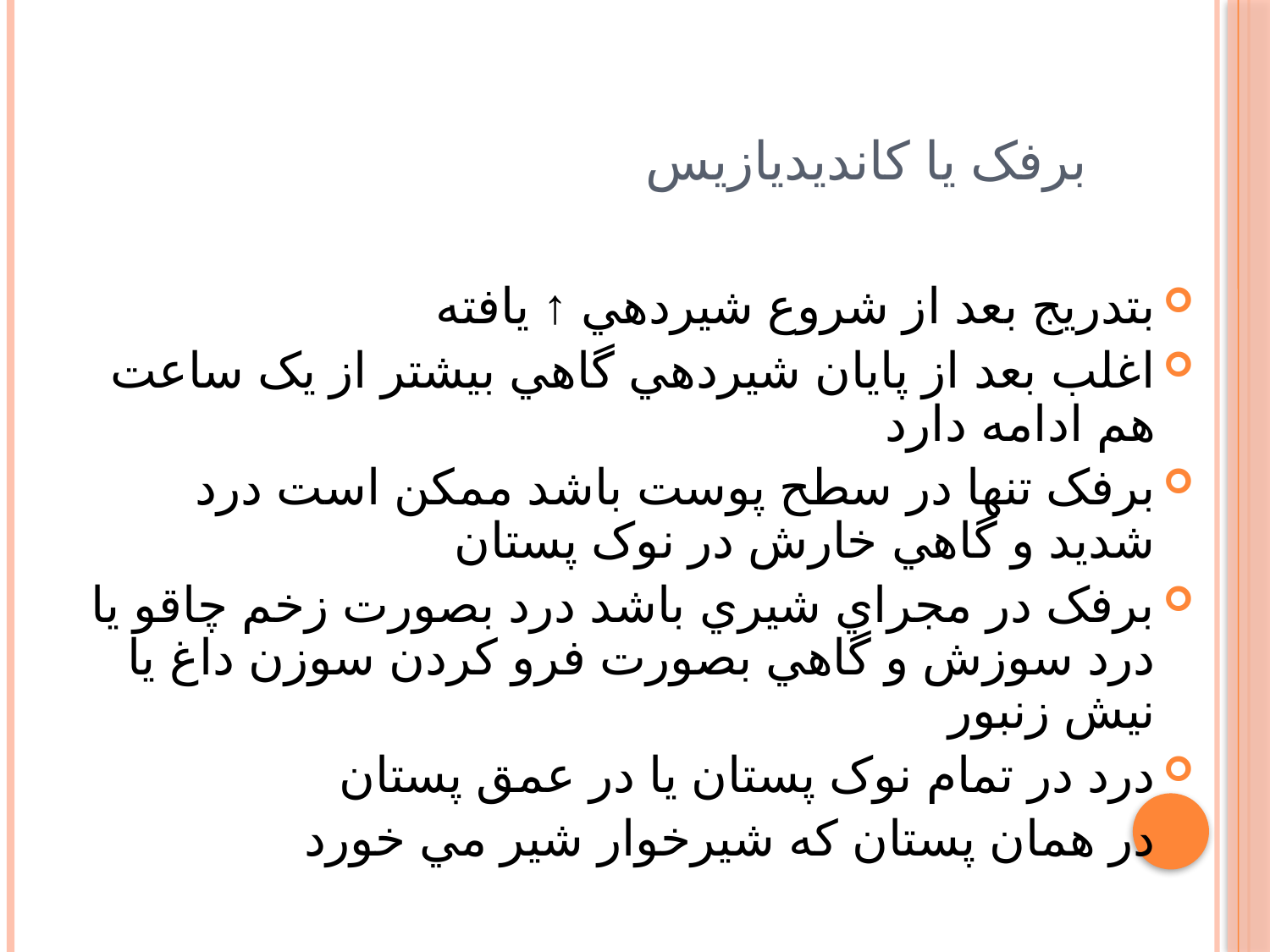

# برفک يا کانديديازيس
بتدريج بعد از شروع شيردهي ↑ يافته
اغلب بعد از پايان شيردهي گاهي بيشتر از يک ساعت هم ادامه دارد
برفک تنها در سطح پوست باشد ممکن است درد شديد و گاهي خارش در نوک پستان
برفک در مجراي شيري باشد درد بصورت زخم چاقو يا درد سوزش و گاهي بصورت فرو کردن سوزن داغ يا نيش زنبور
درد در تمام نوک پستان يا در عمق پستان
در همان پستان که شيرخوار شير مي خورد